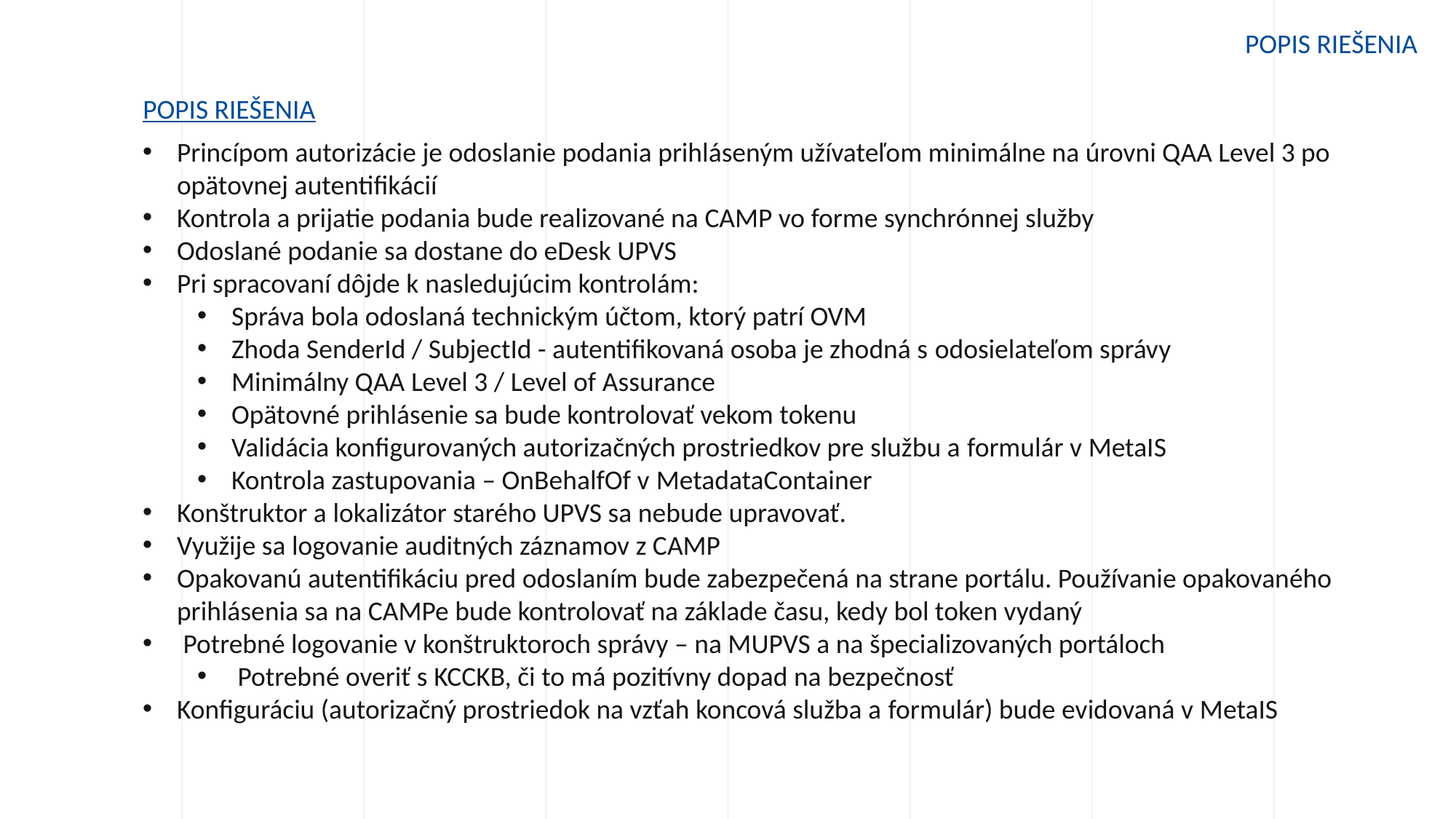

popis riešenia
Popis riešenia
Princípom autorizácie je odoslanie podania prihláseným užívateľom minimálne na úrovni QAA Level 3 po opätovnej autentifikácií
Kontrola a prijatie podania bude realizované na CAMP vo forme synchrónnej služby
Odoslané podanie sa dostane do eDesk UPVS
Pri spracovaní dôjde k nasledujúcim kontrolám:
Správa bola odoslaná technickým účtom, ktorý patrí OVM
Zhoda SenderId / SubjectId - autentifikovaná osoba je zhodná s odosielateľom správy
Minimálny QAA Level 3 / Level of Assurance
Opätovné prihlásenie sa bude kontrolovať vekom tokenu
Validácia konfigurovaných autorizačných prostriedkov pre službu a formulár v MetaIS
Kontrola zastupovania – OnBehalfOf v MetadataContainer
Konštruktor a lokalizátor starého UPVS sa nebude upravovať.
Využije sa logovanie auditných záznamov z CAMP
Opakovanú autentifikáciu pred odoslaním bude zabezpečená na strane portálu. Používanie opakovaného prihlásenia sa na CAMPe bude kontrolovať na základe času, kedy bol token vydaný
 Potrebné logovanie v konštruktoroch správy – na MUPVS a na špecializovaných portáloch
 Potrebné overiť s KCCKB, či to má pozitívny dopad na bezpečnosť
Konfiguráciu (autorizačný prostriedok na vzťah koncová služba a formulár) bude evidovaná v MetaIS